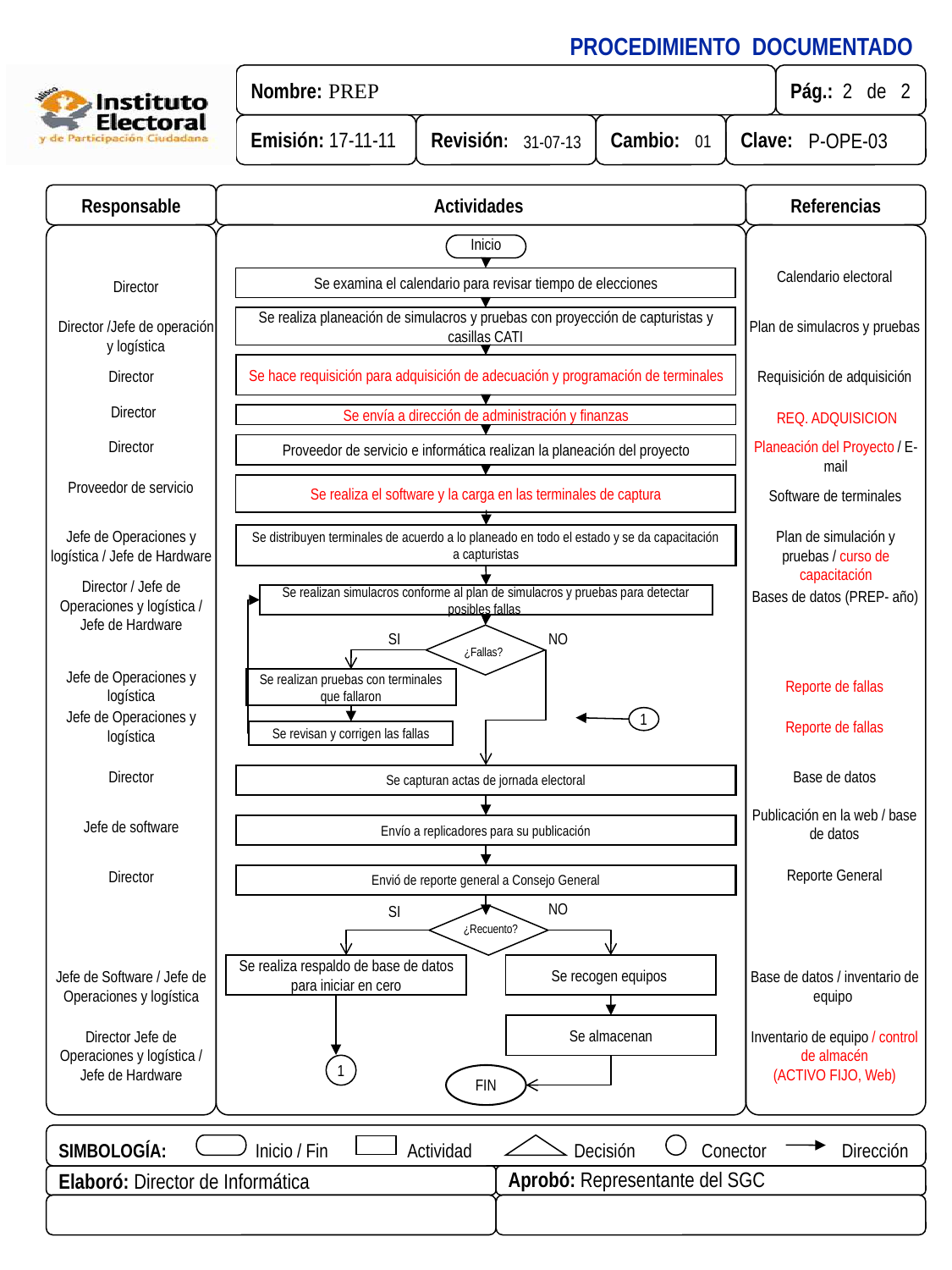

01
31-07-13
Responsable
Actividades
Referencias

Inicio
Calendario electoral
Se examina el calendario para revisar tiempo de elecciones
Director
Se realiza planeación de simulacros y pruebas con proyección de capturistas y casillas CATI
Director /Jefe de operación y logística
Plan de simulacros y pruebas
Se hace requisición para adquisición de adecuación y programación de terminales
Director
Requisición de adquisición
Director
Se envía a dirección de administración y finanzas
REQ. ADQUISICION
Director
Proveedor de servicio e informática realizan la planeación del proyecto
Planeación del Proyecto / E-mail
Se realiza el software y la carga en las terminales de captura

Proveedor de servicio
Software de terminales
Jefe de Operaciones y logística / Jefe de Hardware
Se distribuyen terminales de acuerdo a lo planeado en todo el estado y se da capacitación a capturistas
Plan de simulación y pruebas / curso de capacitación
Director / Jefe de Operaciones y logística / Jefe de Hardware

Se realizan simulacros conforme al plan de simulacros y pruebas para detectar posibles fallas
Bases de datos (PREP- año)
SI
NO

¿Fallas?
Jefe de Operaciones y logística
Se realizan pruebas con terminales que fallaron
Reporte de fallas
Jefe de Operaciones y logística
1
Reporte de fallas
Se revisan y corrigen las fallas
Director
Se capturan actas de jornada electoral
Base de datos
Publicación en la web / base de datos
Jefe de software
Envío a replicadores para su publicación
Reporte General
Envió de reporte general a Consejo General
Director
NO
SI

¿Recuento?
Se realiza respaldo de base de datos para iniciar en cero
Se recogen equipos
Jefe de Software / Jefe de Operaciones y logística
Base de datos / inventario de equipo
Se almacenan
Director Jefe de Operaciones y logística / Jefe de Hardware
Inventario de equipo / control de almacén
(ACTIVO FIJO, Web)
1
FIN